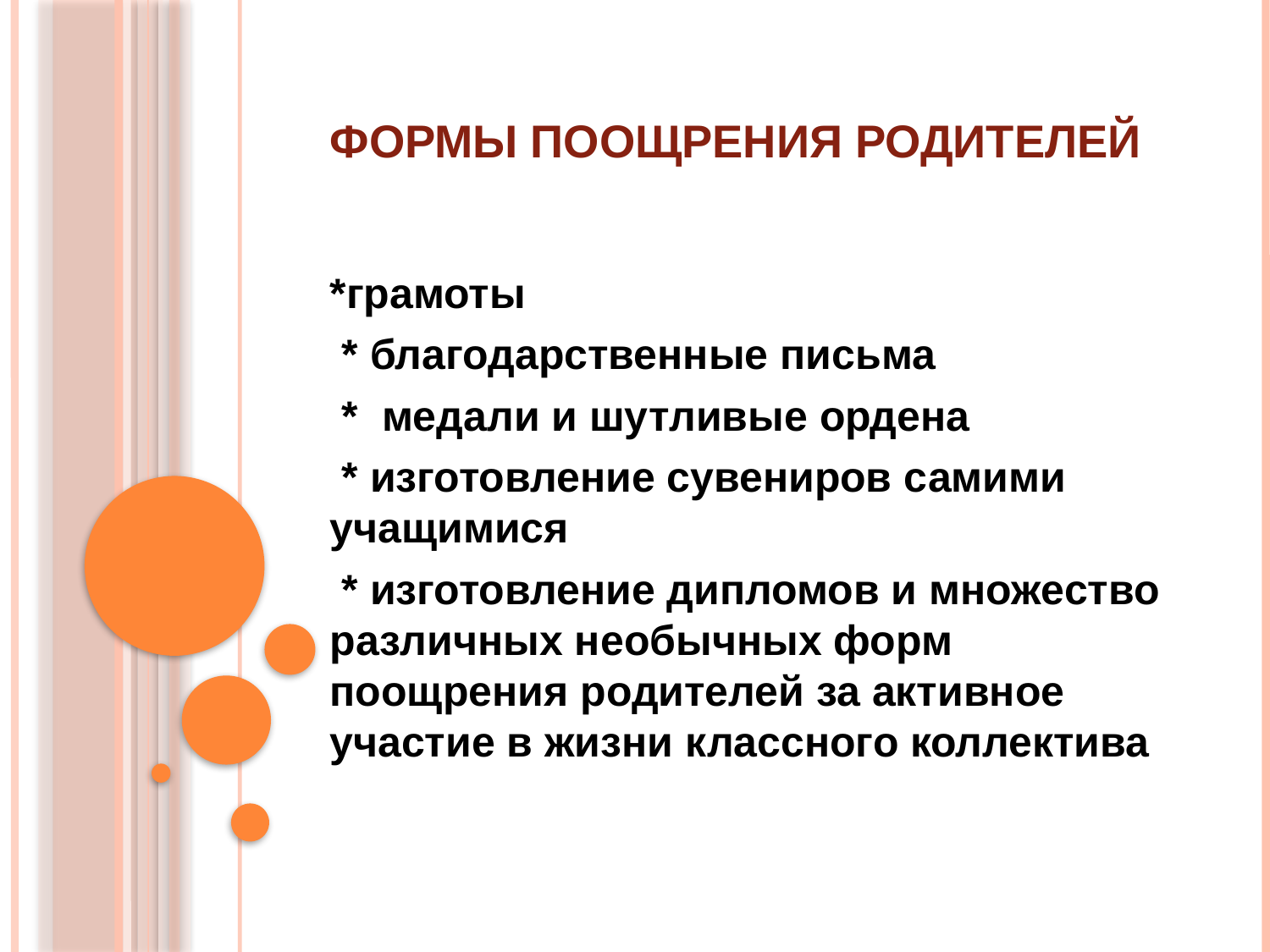

# Формы поощрения родителей

*грамоты
 * благодарственные письма
 *  медали и шутливые ордена
 * изготовление сувениров самими учащимися
 * изготовление дипломов и множество различных необычных форм поощрения родителей за активное участие в жизни классного коллектива